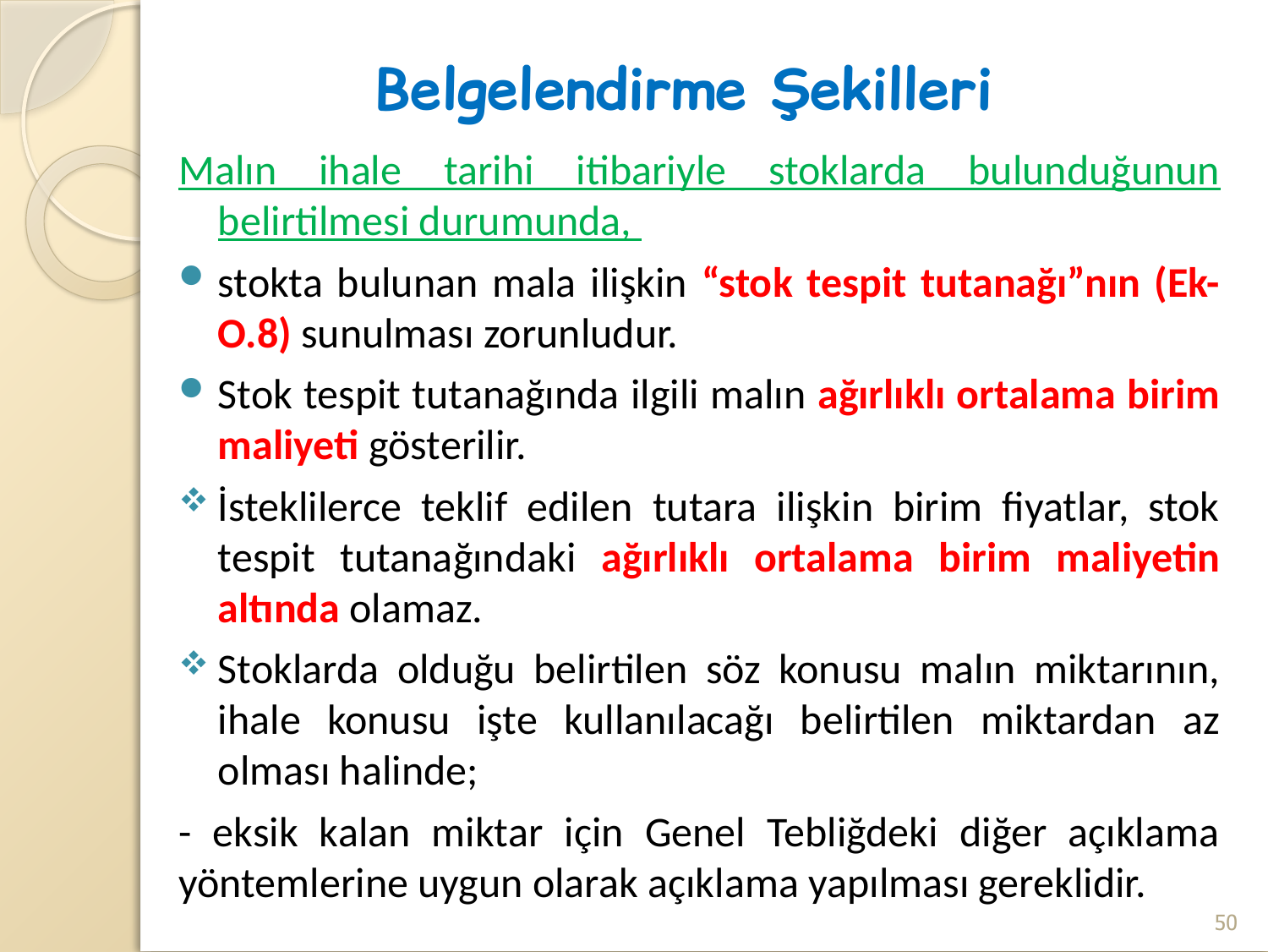

# Belgelendirme Şekilleri
Malın ihale tarihi itibariyle stoklarda bulunduğunun belirtilmesi durumunda,
stokta bulunan mala ilişkin “stok tespit tutanağı”nın (Ek-O.8) sunulması zorunludur.
Stok tespit tutanağında ilgili malın ağırlıklı ortalama birim maliyeti gösterilir.
İsteklilerce teklif edilen tutara ilişkin birim fiyatlar, stok tespit tutanağındaki ağırlıklı ortalama birim maliyetin altında olamaz.
Stoklarda olduğu belirtilen söz konusu malın miktarının, ihale konusu işte kullanılacağı belirtilen miktardan az olması halinde;
- eksik kalan miktar için Genel Tebliğdeki diğer açıklama yöntemlerine uygun olarak açıklama yapılması gereklidir.

50